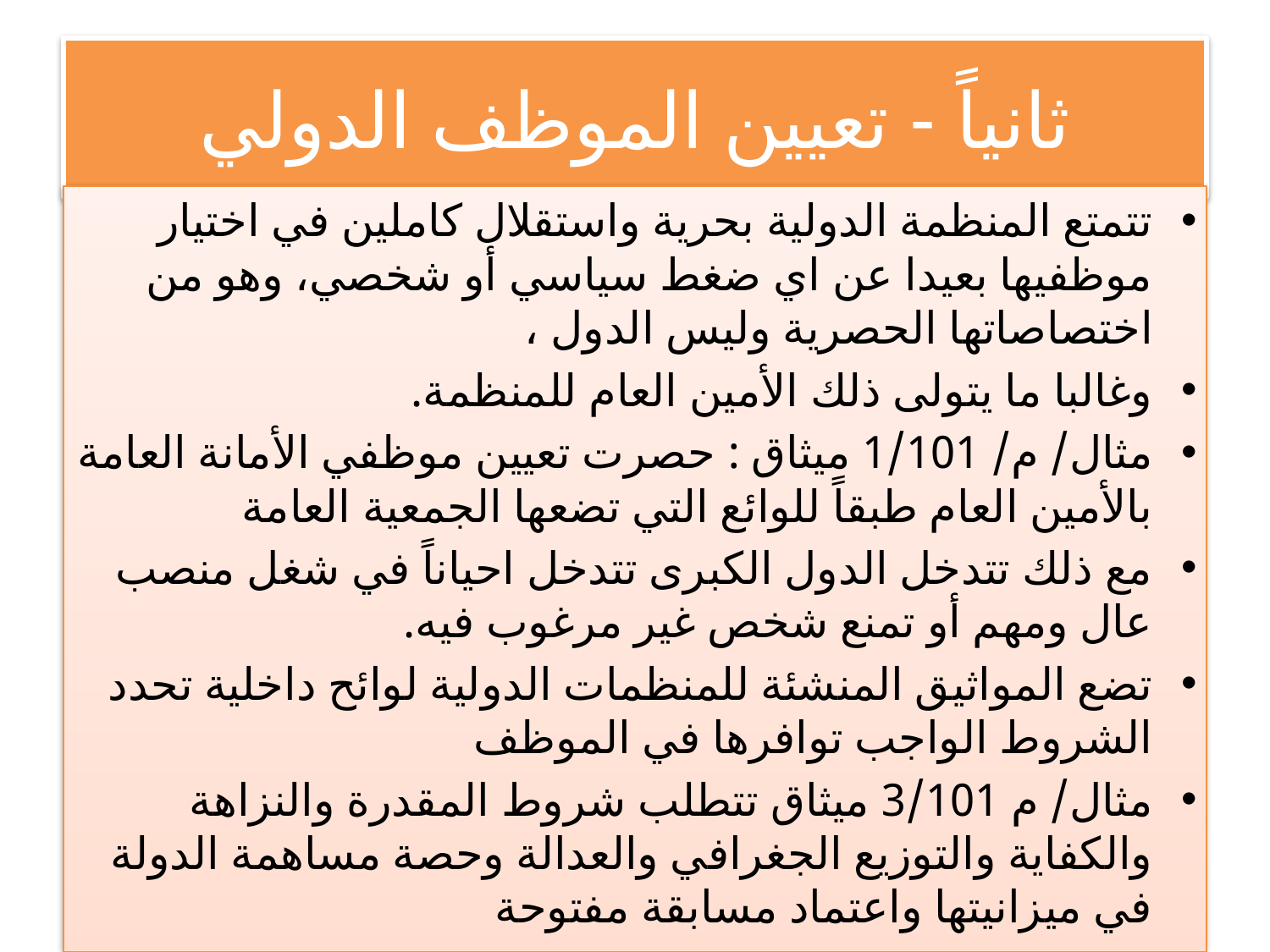

# ثانياً - تعيين الموظف الدولي
تتمتع المنظمة الدولية بحرية واستقلال كاملين في اختيار موظفيها بعيدا عن اي ضغط سياسي أو شخصي، وهو من اختصاصاتها الحصرية وليس الدول ،
وغالبا ما يتولى ذلك الأمين العام للمنظمة.
مثال/ م/ 1/101 ميثاق : حصرت تعيين موظفي الأمانة العامة بالأمين العام طبقاً للوائع التي تضعها الجمعية العامة
مع ذلك تتدخل الدول الكبرى تتدخل احياناً في شغل منصب عال ومهم أو تمنع شخص غير مرغوب فيه.
تضع المواثيق المنشئة للمنظمات الدولية لوائح داخلية تحدد الشروط الواجب توافرها في الموظف
مثال/ م 3/101 ميثاق تتطلب شروط المقدرة والنزاهة والكفاية والتوزيع الجغرافي والعدالة وحصة مساهمة الدولة في ميزانيتها واعتماد مسابقة مفتوحة